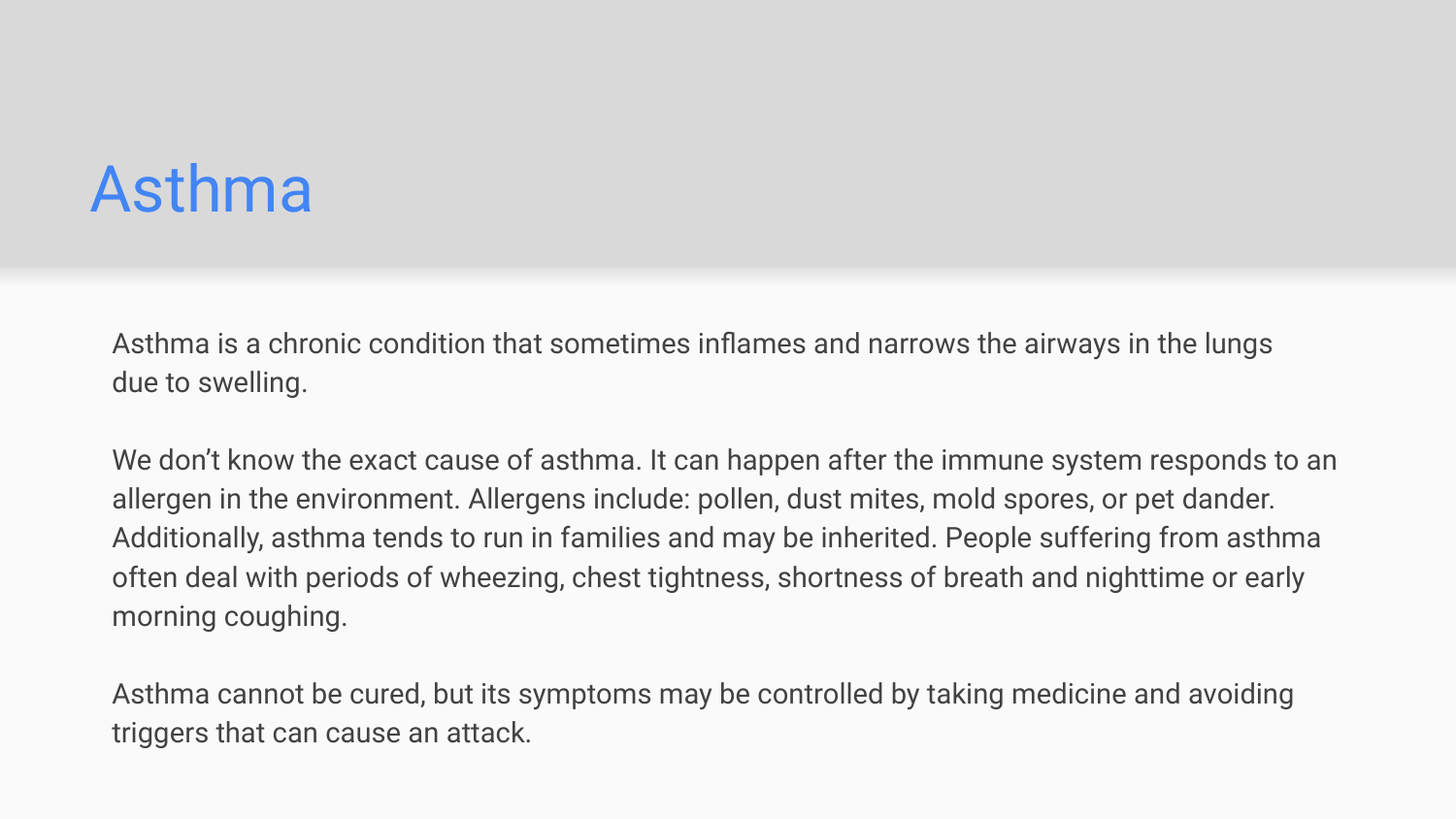

# Asthma
Asthma is a chronic condition that sometimes inflames and narrows the airways in the lungs
due to swelling.

We don’t know the exact cause of asthma. It can happen after the immune system responds to an allergen in the environment. Allergens include: pollen, dust mites, mold spores, or pet dander. Additionally, asthma tends to run in families and may be inherited. People suffering from asthma often deal with periods of wheezing, chest tightness, shortness of breath and nighttime or early morning coughing.

Asthma cannot be cured, but its symptoms may be controlled by taking medicine and avoiding triggers that can cause an attack.